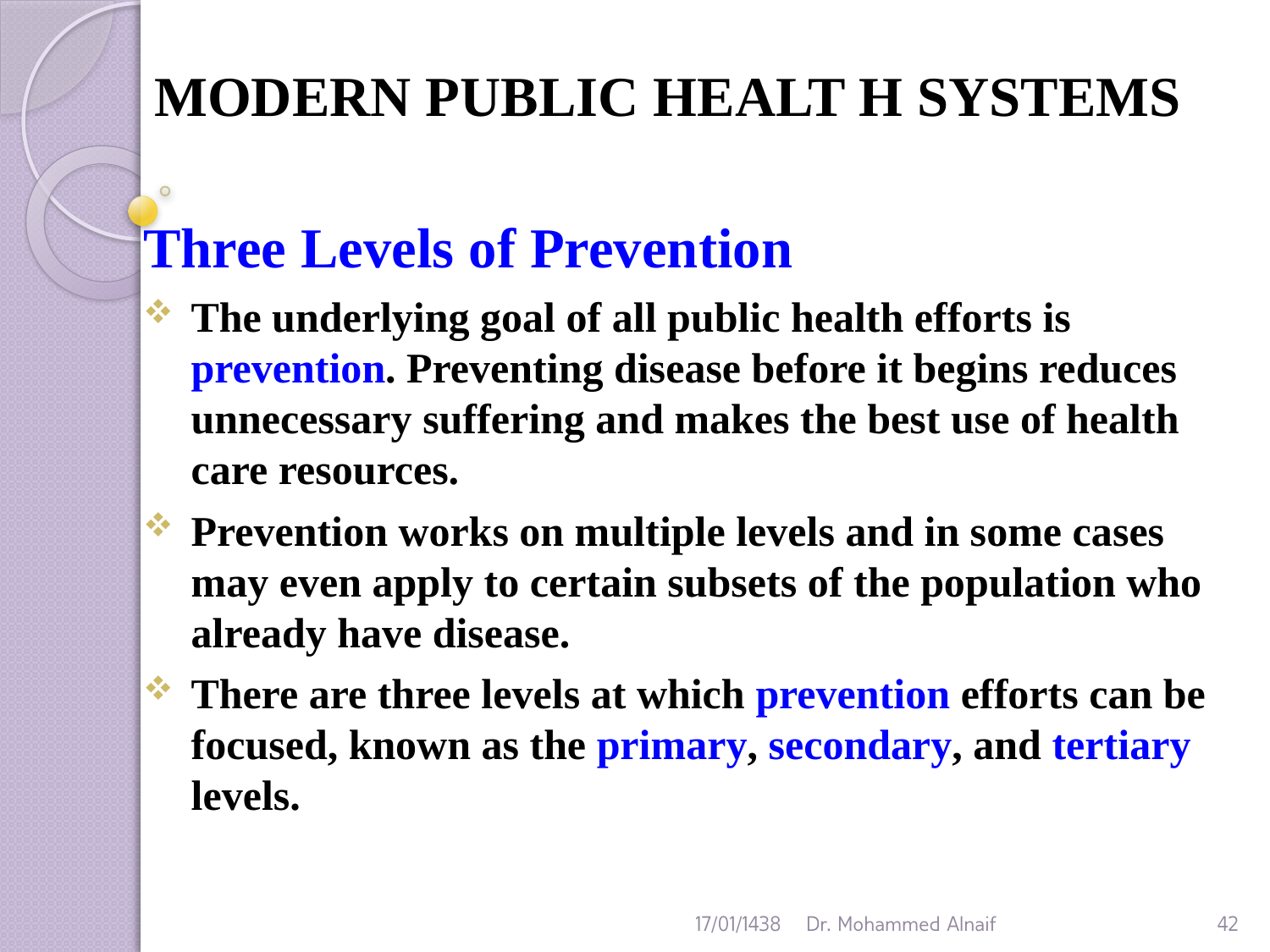

# MODERN PUBLIC HEALT H SYSTEMS
Three Levels of Prevention
The underlying goal of all public health efforts is prevention. Preventing disease before it begins reduces unnecessary suffering and makes the best use of health care resources.
Prevention works on multiple levels and in some cases may even apply to certain subsets of the population who already have disease.
There are three levels at which prevention efforts can be focused, known as the primary, secondary, and tertiary levels.
17/01/1438
Dr. Mohammed Alnaif
42